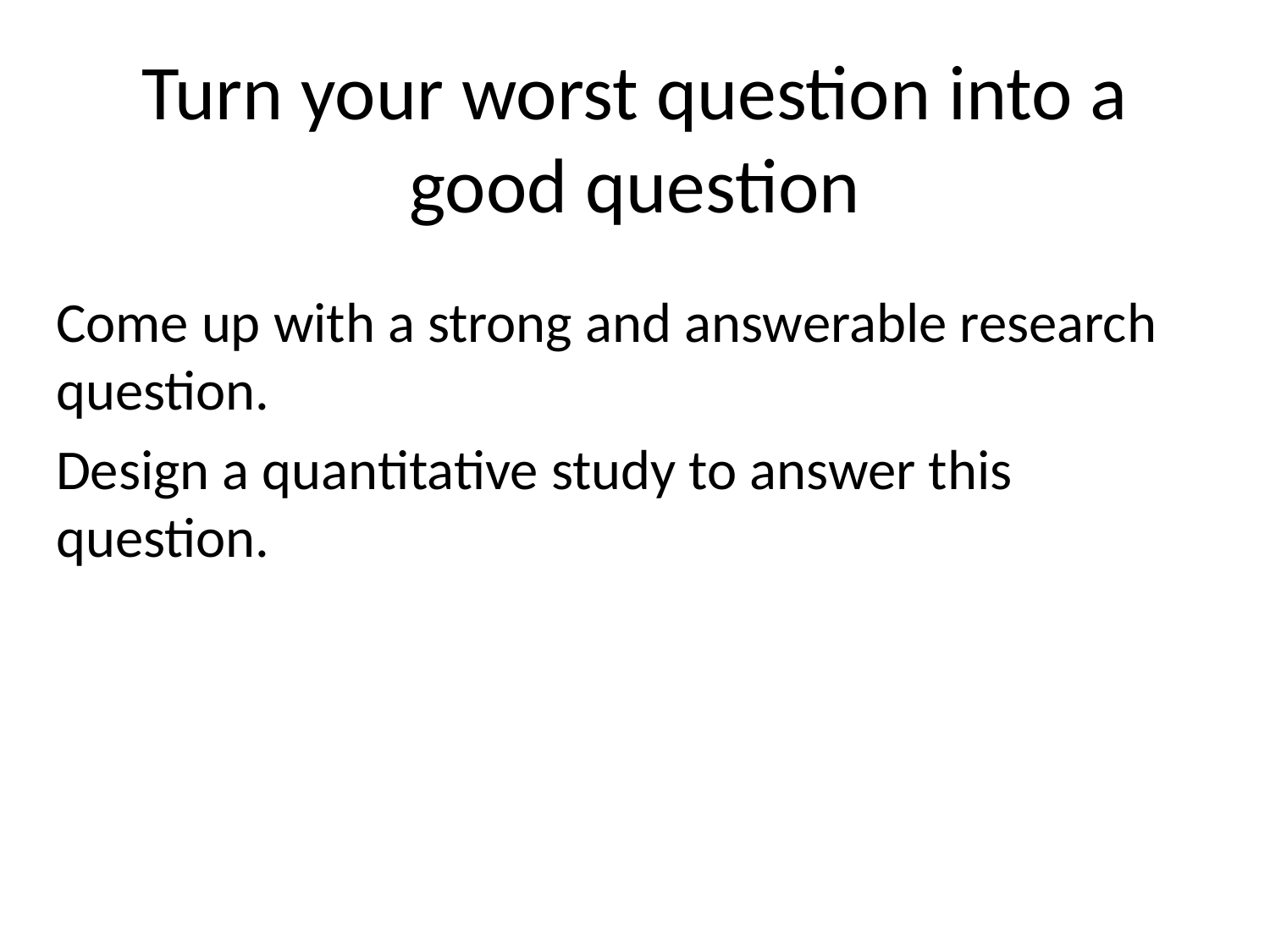

# Turn your worst question into a good question
Come up with a strong and answerable research question.
Design a quantitative study to answer this question.